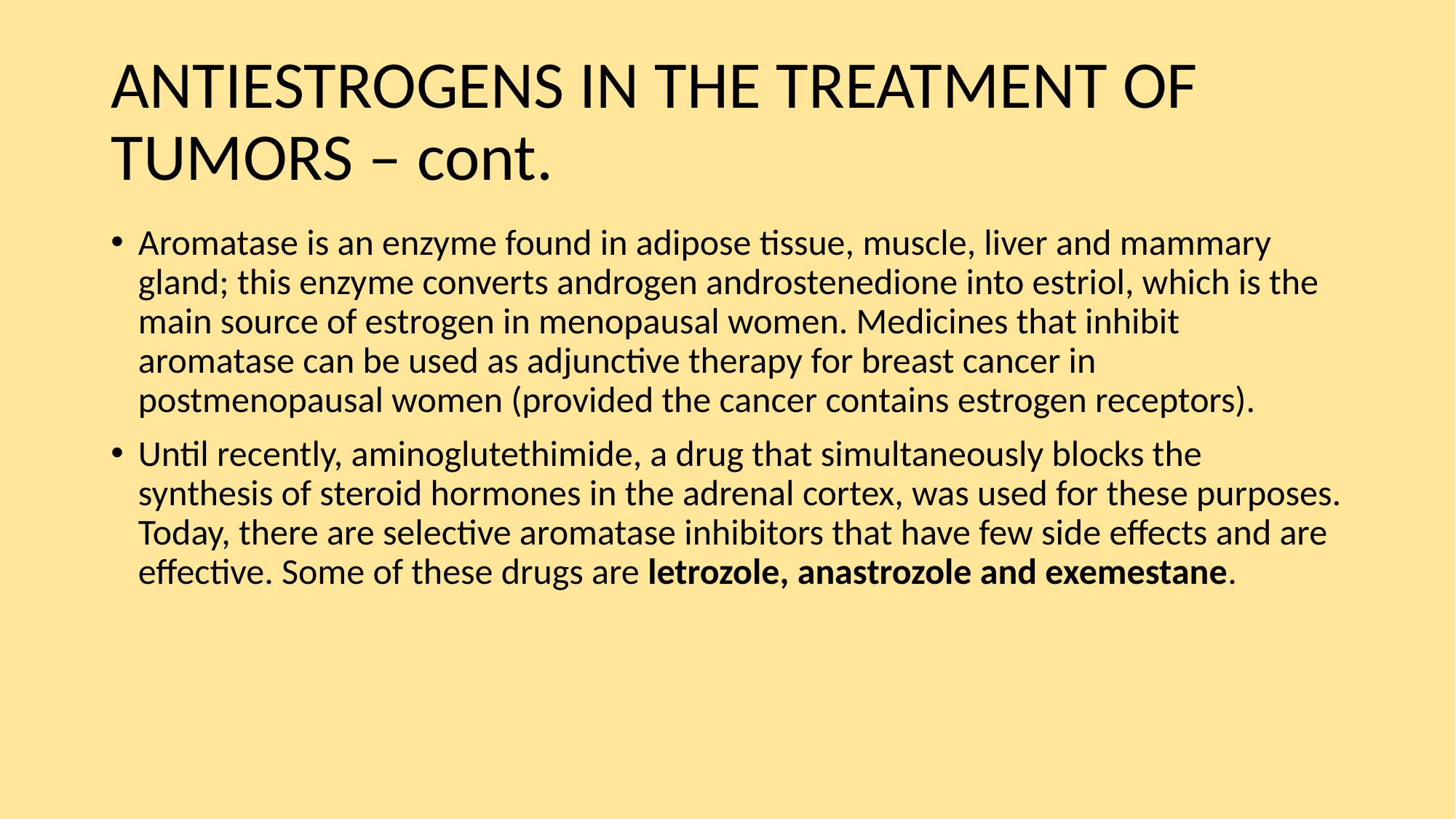

# ANTIESTROGENS IN THE TREATMENT OF TUMORS – cont.
Aromatase is an enzyme found in adipose tissue, muscle, liver and mammary gland; this enzyme converts androgen androstenedione into estriol, which is the main source of estrogen in menopausal women. Medicines that inhibit aromatase can be used as adjunctive therapy ­for breast cancer in postmenopausal women (provided the cancer contains estrogen receptors).
Until recently, aminoglutethimide, a drug that simultaneously blocks the synthesis of steroid hormones in the adrenal cortex, was used for these purposes. Today, there are selective aromatase inhibitors that have few side effects and are effective. Some of these drugs are letrozole, anastrozole and exemestane.